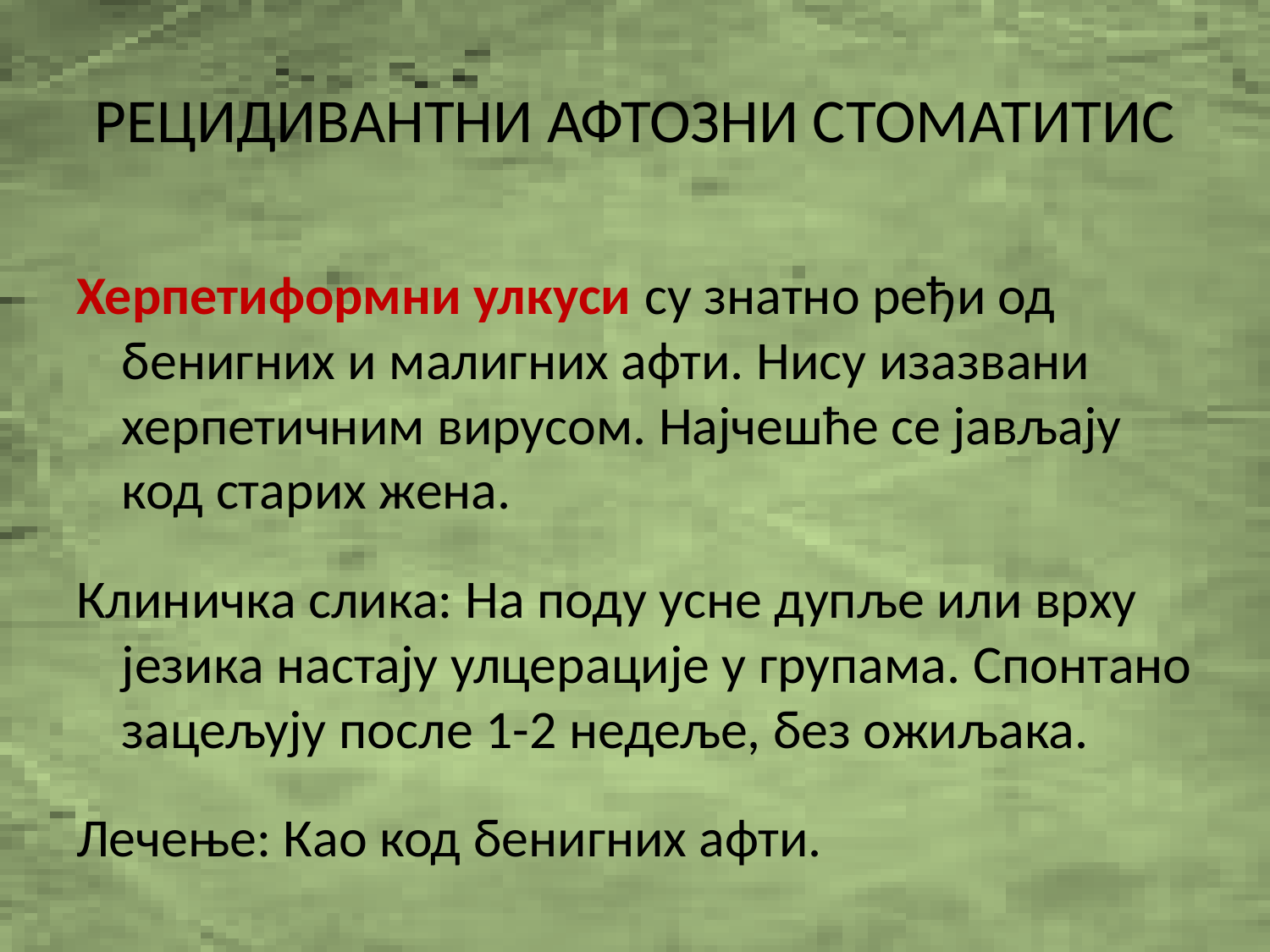

# РЕЦИДИВАНТНИ АФТОЗНИ СТОМАТИТИС
Херпетиформни улкуси су знатно ређи од бенигних и малигних афти. Нису изазвани херпетичним вирусом. Најчешће се јављају код старих жена.

Клиничка слика: На поду усне дупље или врху језика настају улцерације у групама. Спонтано зацељују после 1-2 недеље, без ожиљака.

Лечење: Као код бенигних афти.